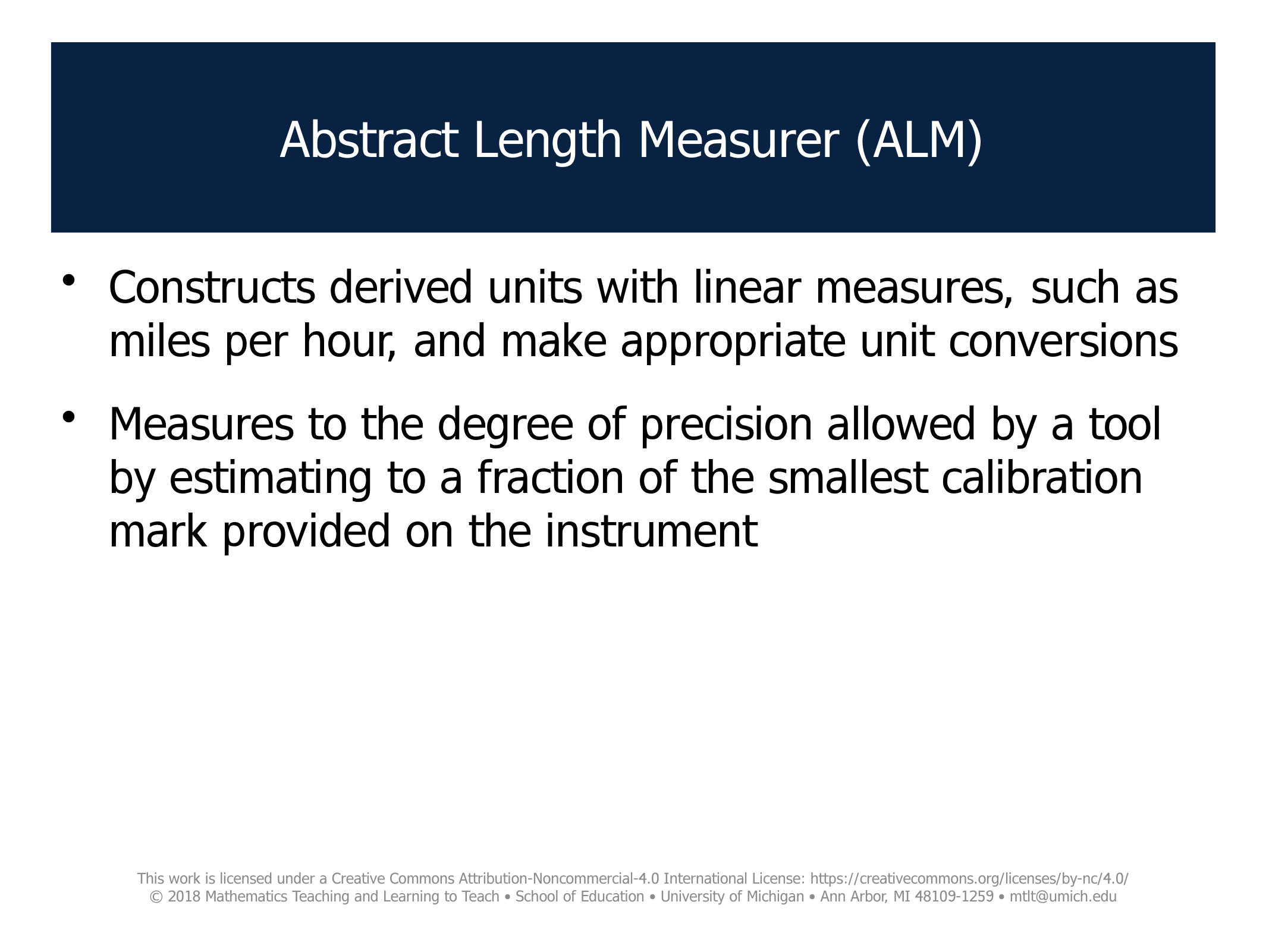

# Abstract Length Measurer (ALM)
Constructs derived units with linear measures, such as miles per hour, and make appropriate unit conversions
Measures to the degree of precision allowed by a tool by estimating to a fraction of the smallest calibration mark provided on the instrument
This work is licensed under a Creative Commons Attribution-Noncommercial-4.0 International License: https://creativecommons.org/licenses/by-nc/4.0/
© 2018 Mathematics Teaching and Learning to Teach • School of Education • University of Michigan • Ann Arbor, MI 48109-1259 • mtlt@umich.edu